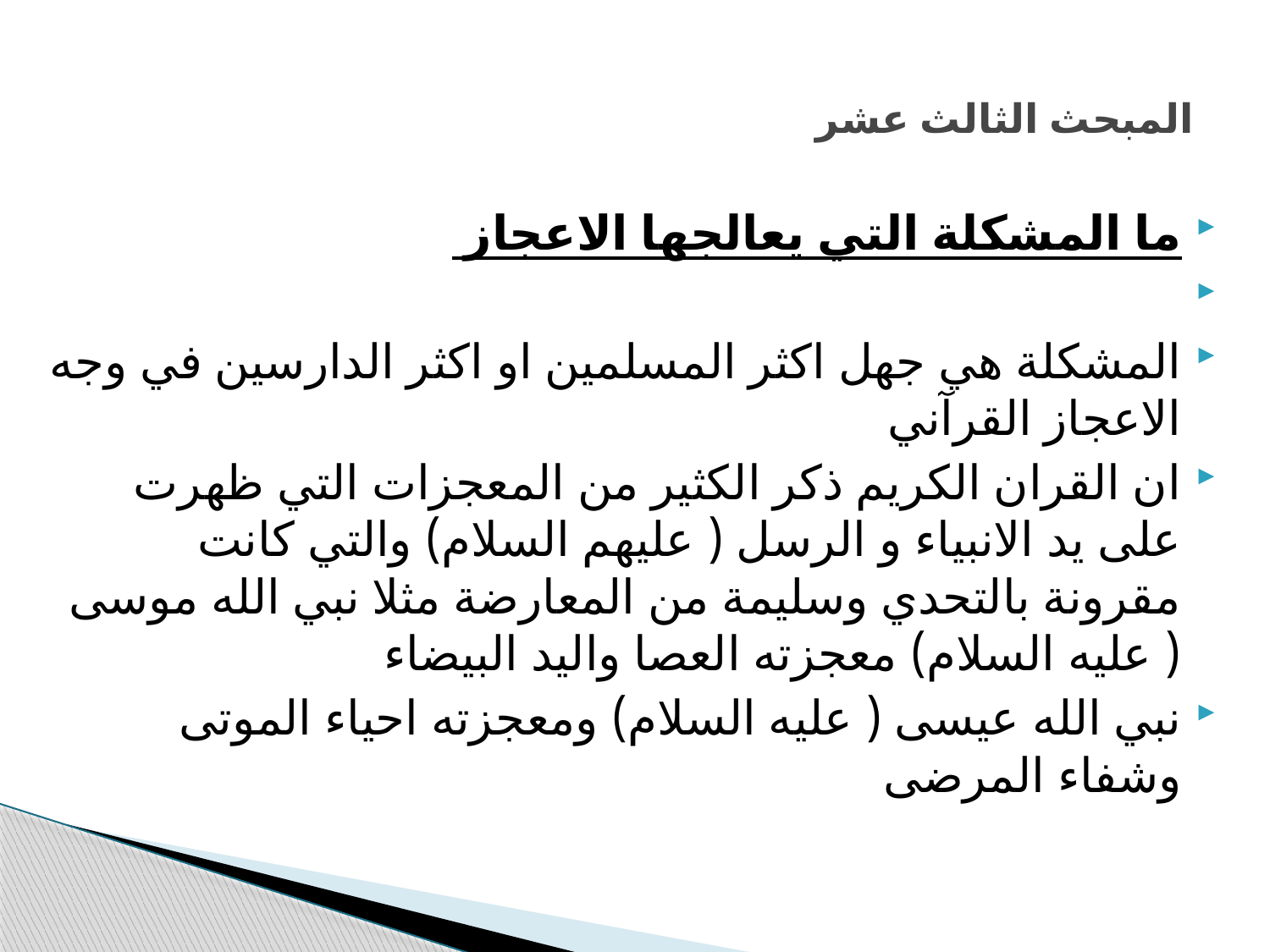

# المبحث الثالث عشر
ما المشكلة التي يعالجها الاعجاز

المشكلة هي جهل اكثر المسلمين او اكثر الدارسين في وجه الاعجاز القرآني
ان القران الكريم ذكر الكثير من المعجزات التي ظهرت على يد الانبياء و الرسل ( عليهم السلام) والتي كانت مقرونة بالتحدي وسليمة من المعارضة مثلا نبي الله موسى ( عليه السلام) معجزته العصا واليد البيضاء
نبي الله عيسى ( عليه السلام) ومعجزته احياء الموتى وشفاء المرضى